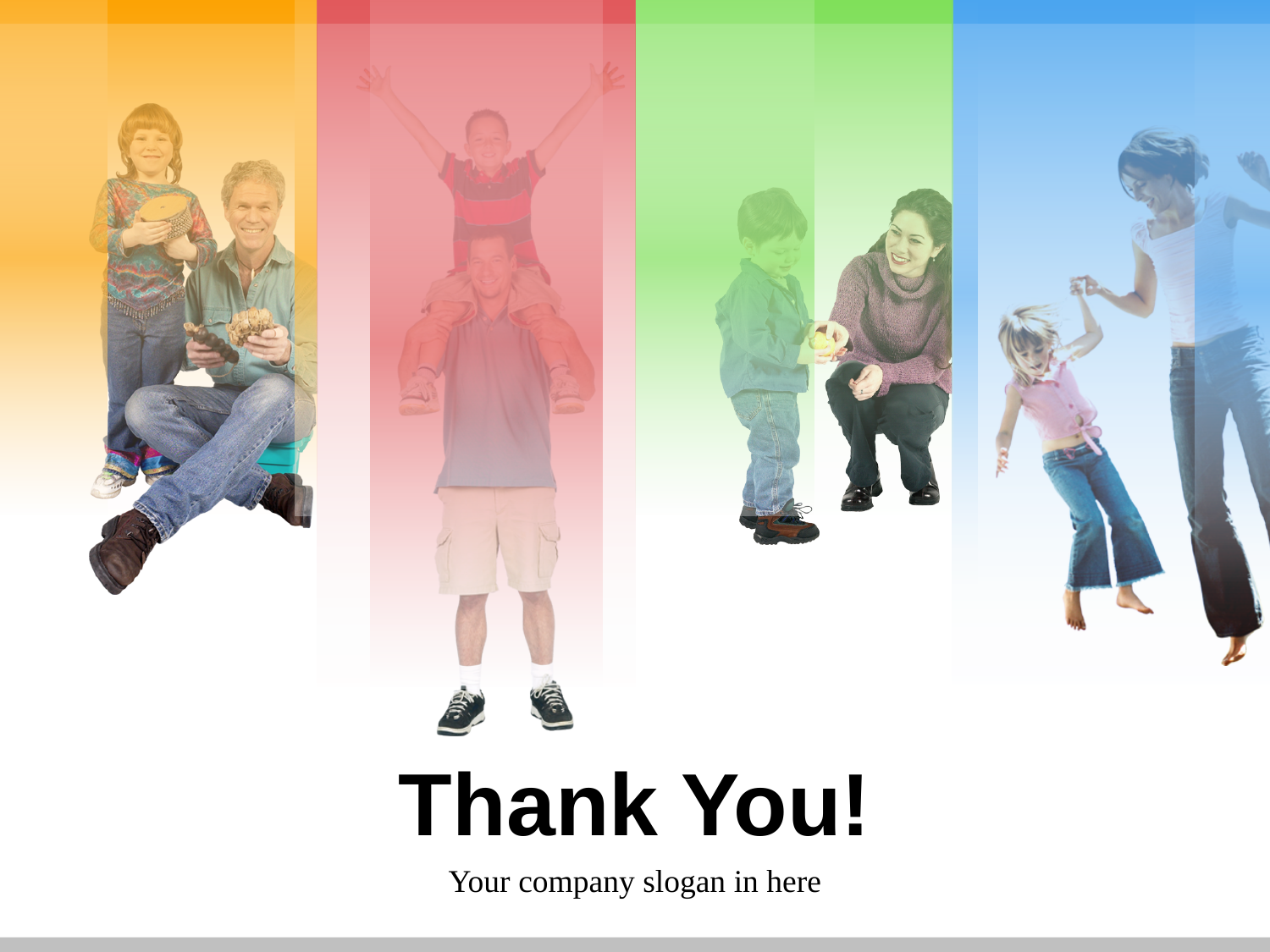

# Thank You!
Your company slogan in here